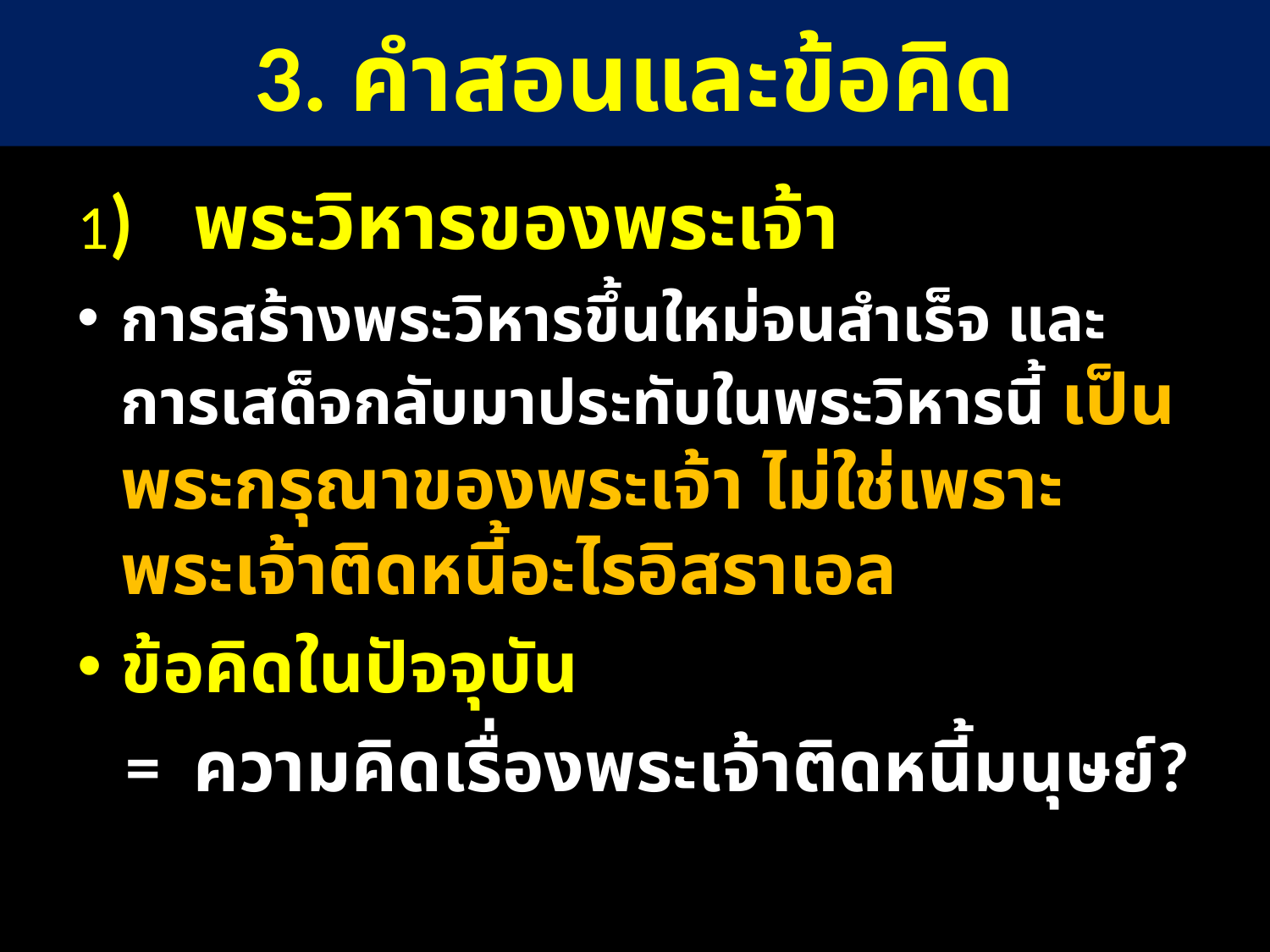

3. คำสอนและข้อคิด
1)	พระวิหารของพระเจ้า
การสร้างพระวิหารขึ้นใหม่จนสำเร็จ และการเสด็จกลับมาประทับในพระวิหารนี้ เป็นพระกรุณาของพระเจ้า ไม่ใช่เพราะพระเจ้าติดหนี้อะไรอิสราเอล
ข้อคิดในปัจจุบัน
   = 	ความคิดเรื่องพระเจ้าติดหนี้มนุษย์?